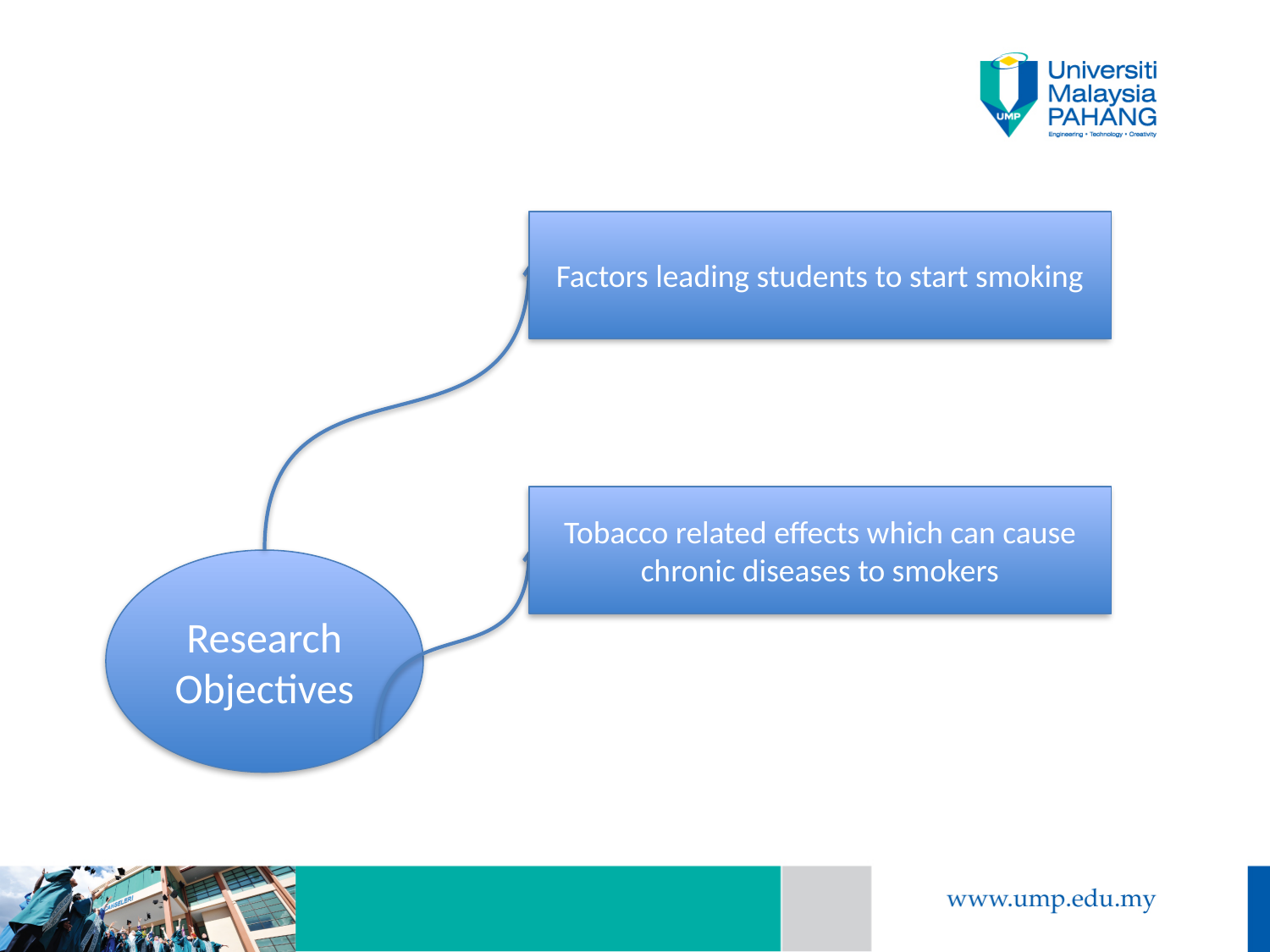

Factors leading students to start smoking
Tobacco related effects which can cause chronic diseases to smokers
Research Objectives